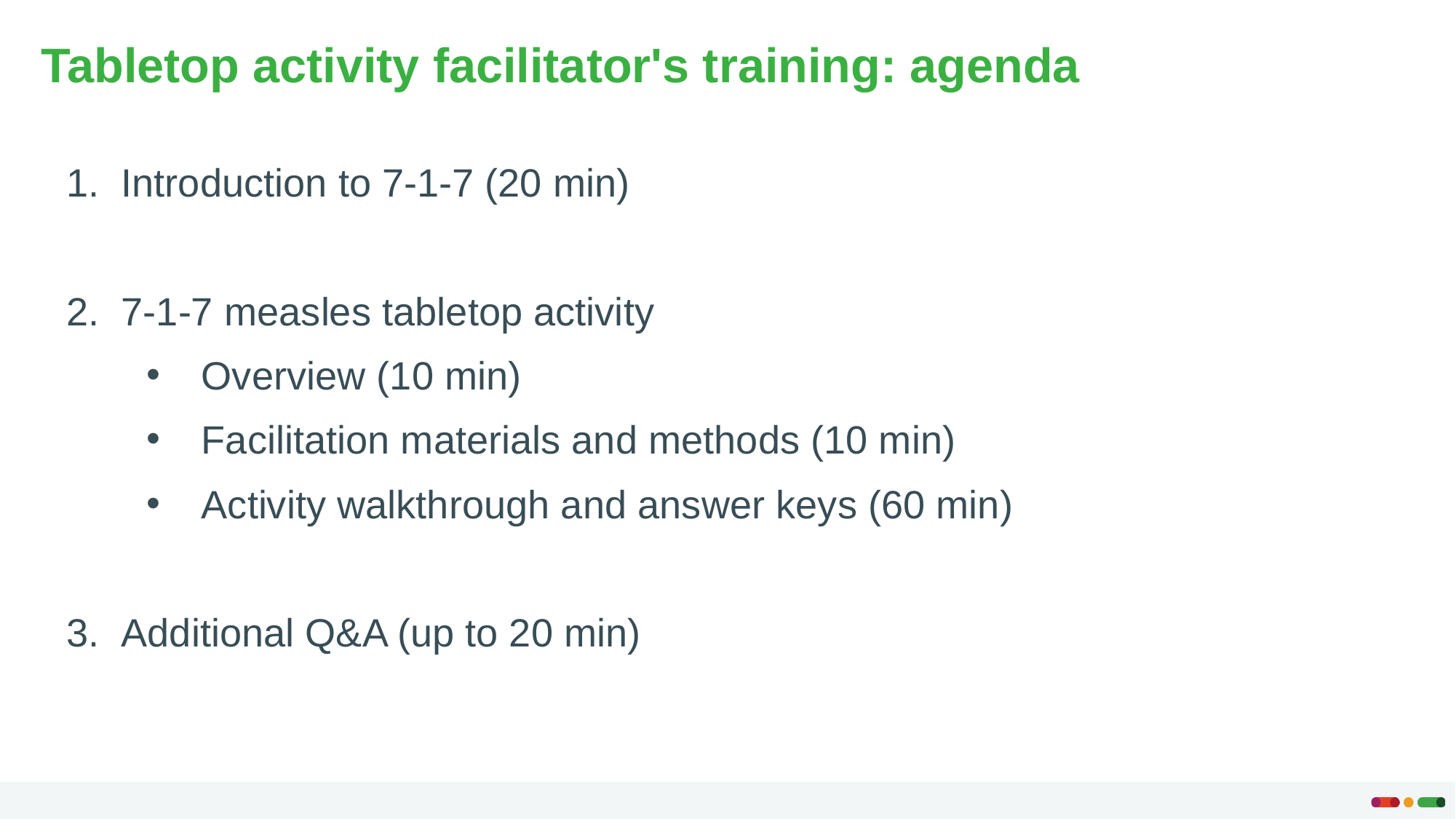

# Tabletop activity facilitator's training: agenda
Introduction to 7-1-7 (20 min)

7-1-7 measles tabletop activity
Overview (10 min)
Facilitation materials and methods (10 min)
Activity walkthrough and answer keys (60 min)

Additional Q&A (up to 20 min)